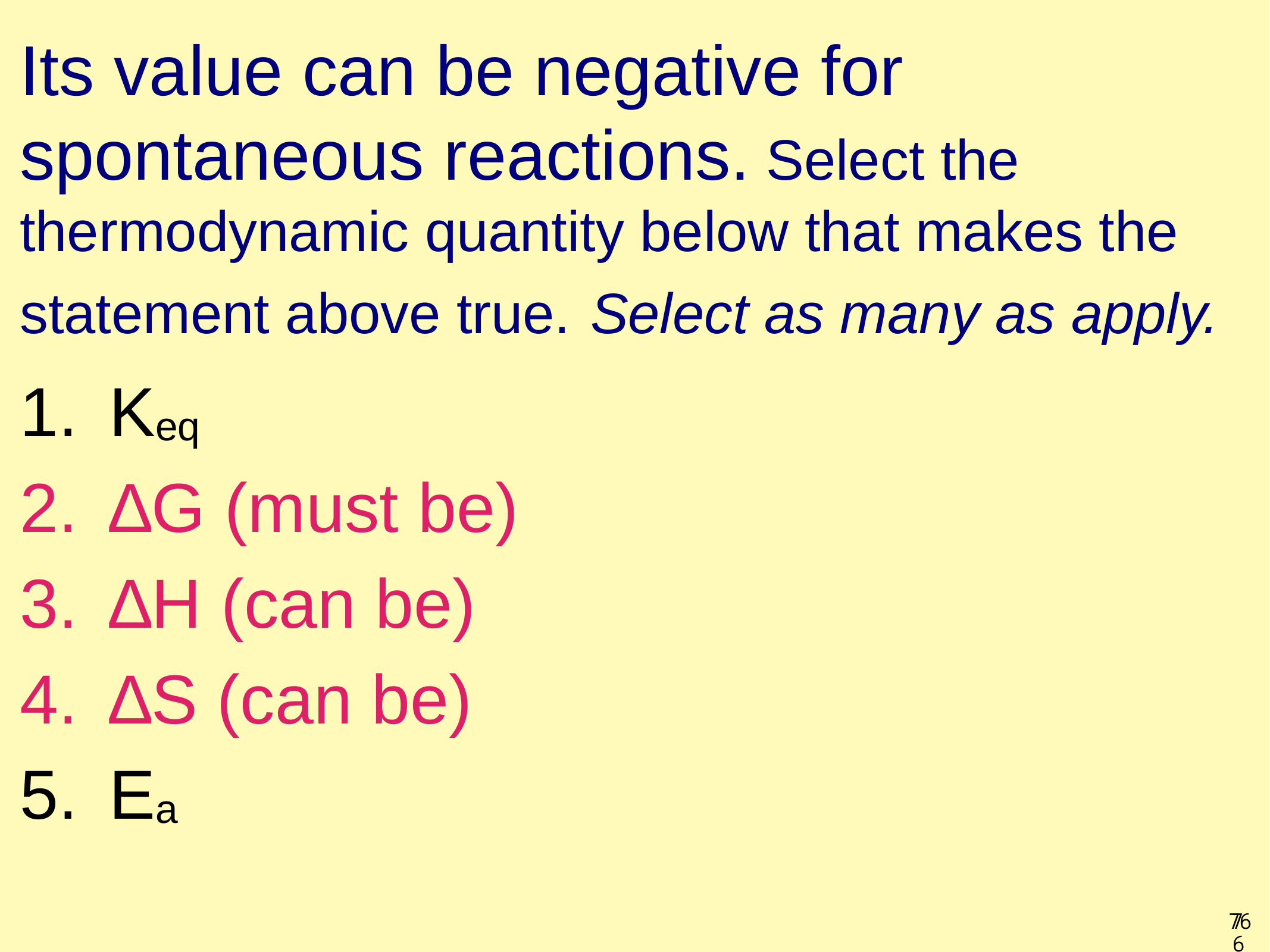

# Its value can be negative for spontaneous reactions. Select the thermodynamic quantity below that makes the statement above true. Select as many as apply.
Keq
∆G (must be)
∆H (can be)
∆S (can be)
Ea
76
76